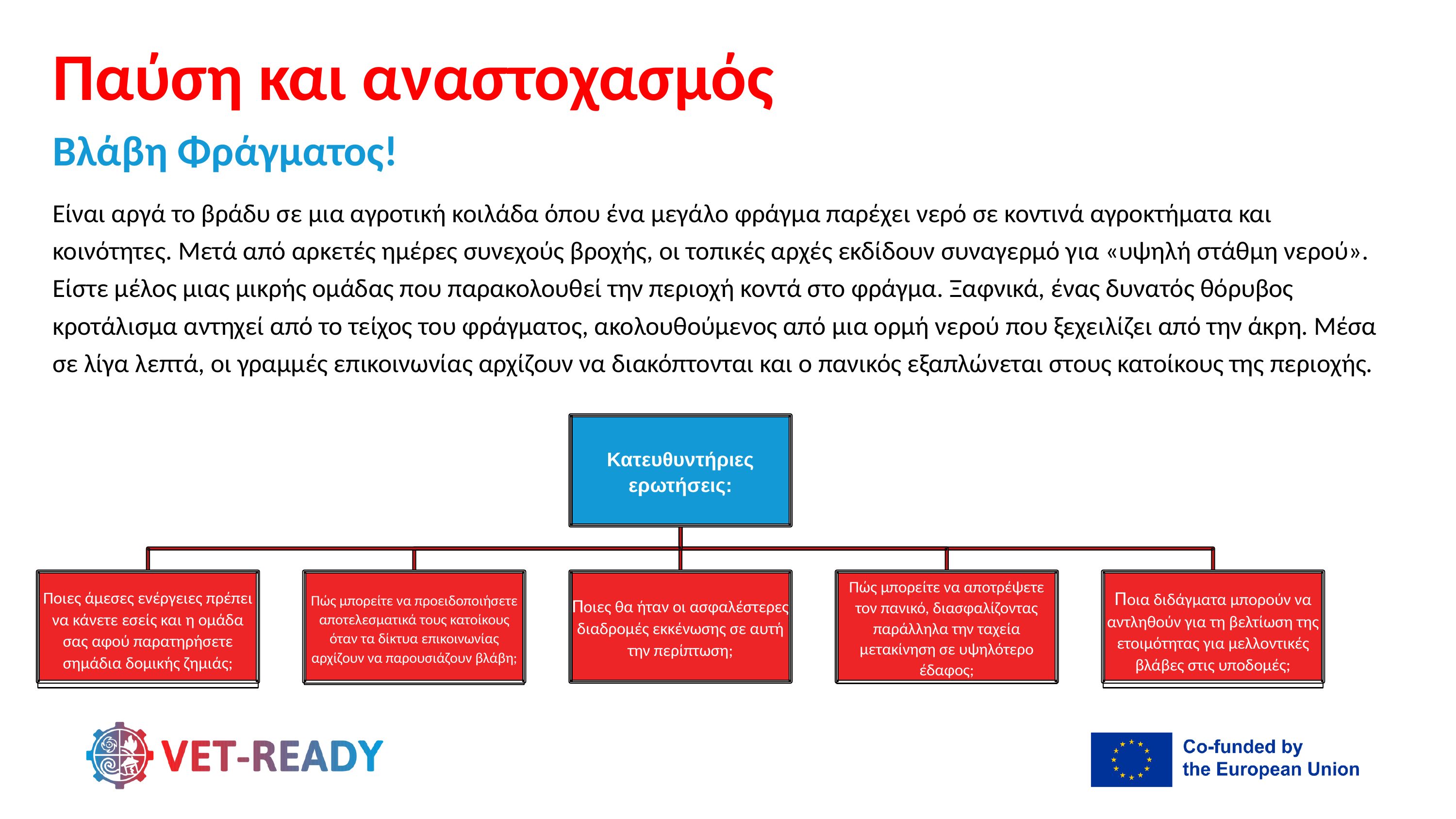

Παύση και αναστοχασμός

Βλάβη Φράγματος!
Είναι αργά το βράδυ σε μια αγροτική κοιλάδα όπου ένα μεγάλο φράγμα παρέχει νερό σε κοντινά αγροκτήματα και κοινότητες. Μετά από αρκετές ημέρες συνεχούς βροχής, οι τοπικές αρχές εκδίδουν συναγερμό για «υψηλή στάθμη νερού». Είστε μέλος μιας μικρής ομάδας που παρακολουθεί την περιοχή κοντά στο φράγμα. Ξαφνικά, ένας δυνατός θόρυβος κροτάλισμα αντηχεί από το τείχος του φράγματος, ακολουθούμενος από μια ορμή νερού που ξεχειλίζει από την άκρη. Μέσα σε λίγα λεπτά, οι γραμμές επικοινωνίας αρχίζουν να διακόπτονται και ο πανικός εξαπλώνεται στους κατοίκους της περιοχής.

Κατευθυντήριες ερωτήσεις:

Ποιες άμεσες ενέργειες πρέπει να κάνετε εσείς και η ομάδα σας αφού παρατηρήσετε σημάδια δομικής ζημιάς;

Ποιες θα ήταν οι ασφαλέστερες διαδρομές εκκένωσης σε αυτή την περίπτωση;

Ποια διδάγματα μπορούν να αντληθούν για τη βελτίωση της ετοιμότητας για μελλοντικές βλάβες στις υποδομές;

Πώς μπορείτε να αποτρέψετε τον πανικό, διασφαλίζοντας παράλληλα την ταχεία μετακίνηση σε υψηλότερο έδαφος;

Πώς μπορείτε να προειδοποιήσετε αποτελεσματικά τους κατοίκους όταν τα δίκτυα επικοινωνίας αρχίζουν να παρουσιάζουν βλάβη;